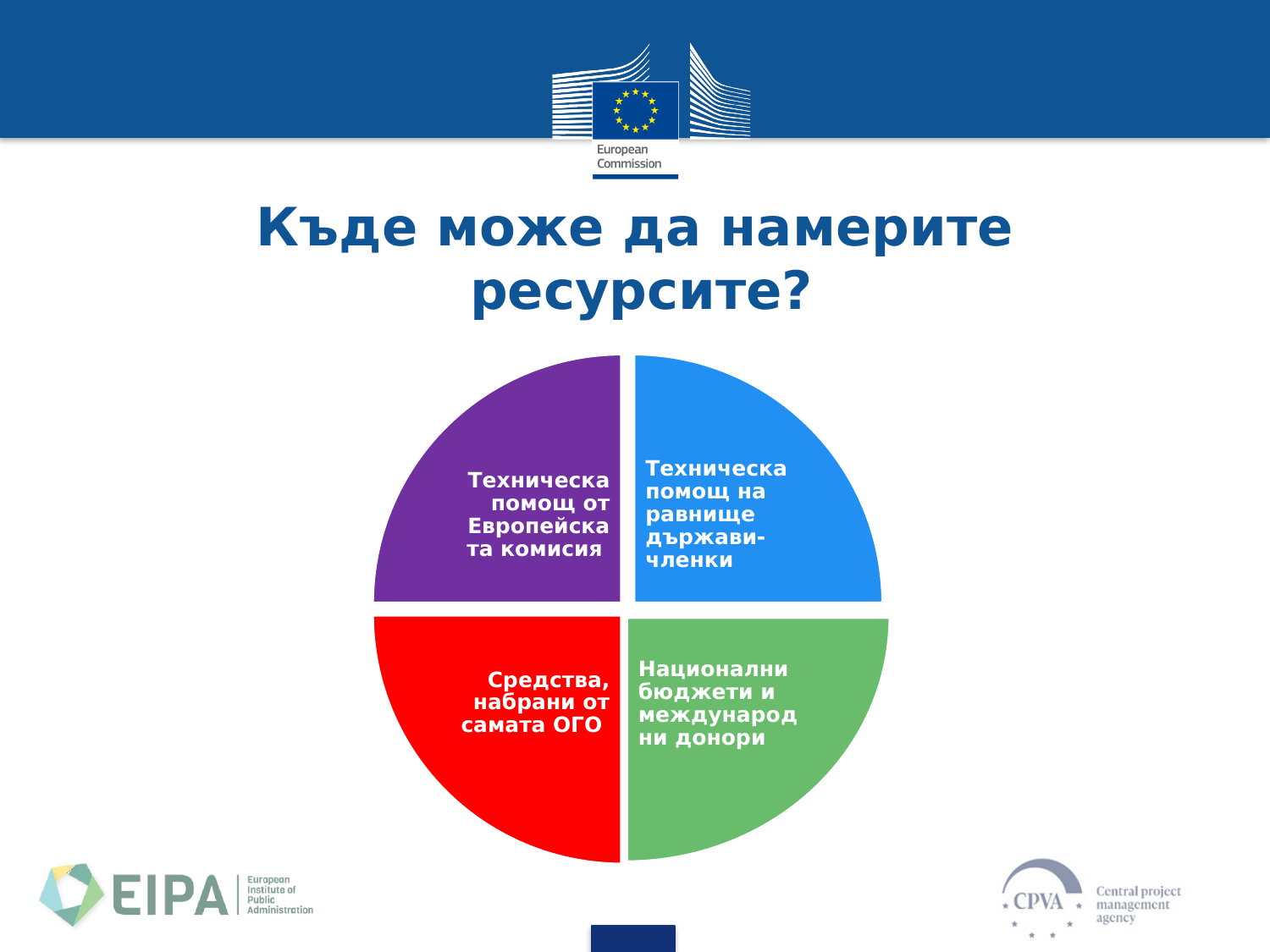

# Къде може да намерите ресурсите?
Техническа помощ от Европейската комисия
Техническа помощ на равнище държави-членки
Национални бюджети и международни донори
Средства, набрани от самата ОГО